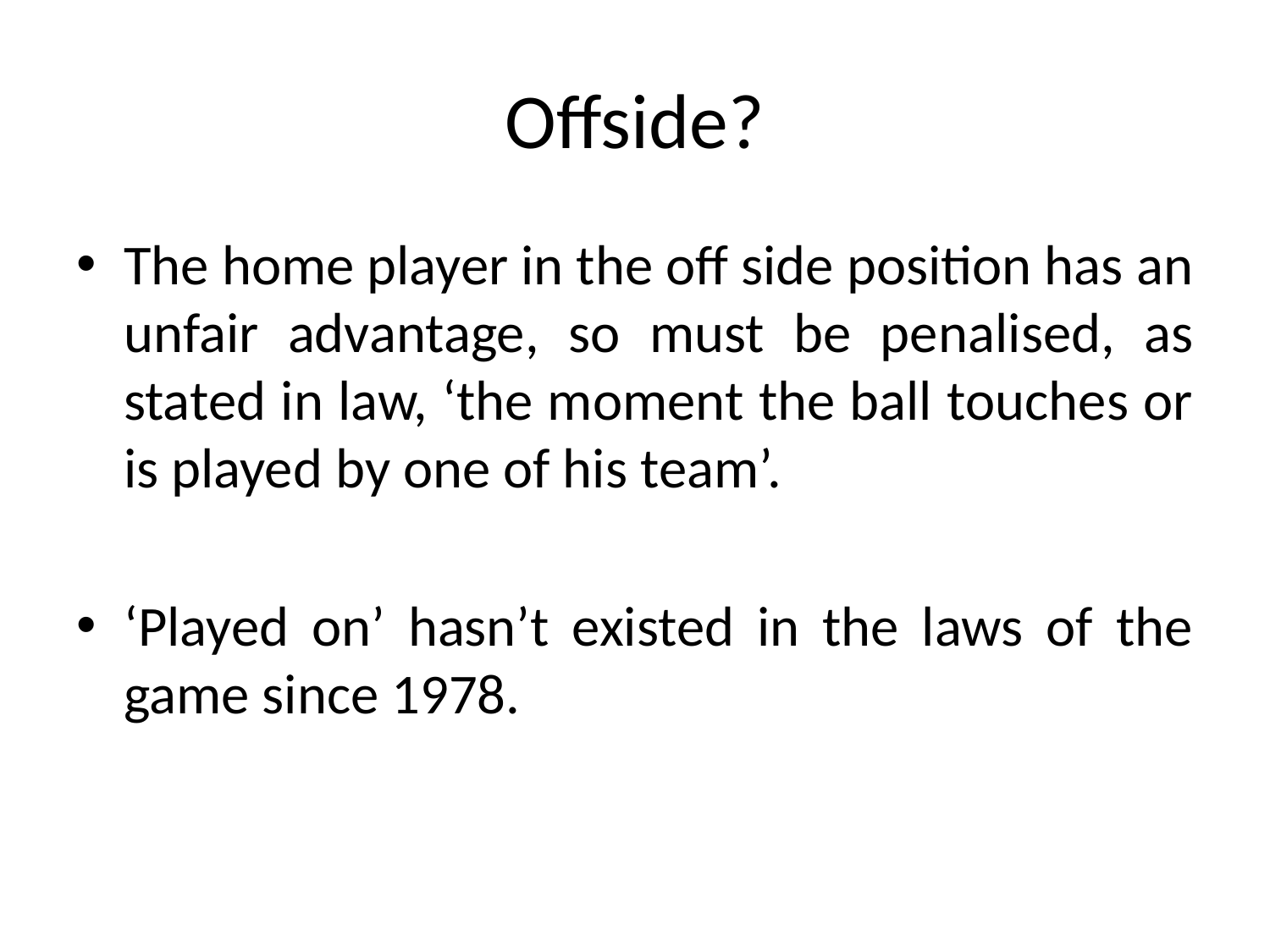

# Offside?
The home player in the off side position has an unfair advantage, so must be penalised, as stated in law, ‘the moment the ball touches or is played by one of his team’.

‘Played on’ hasn’t existed in the laws of the game since 1978.